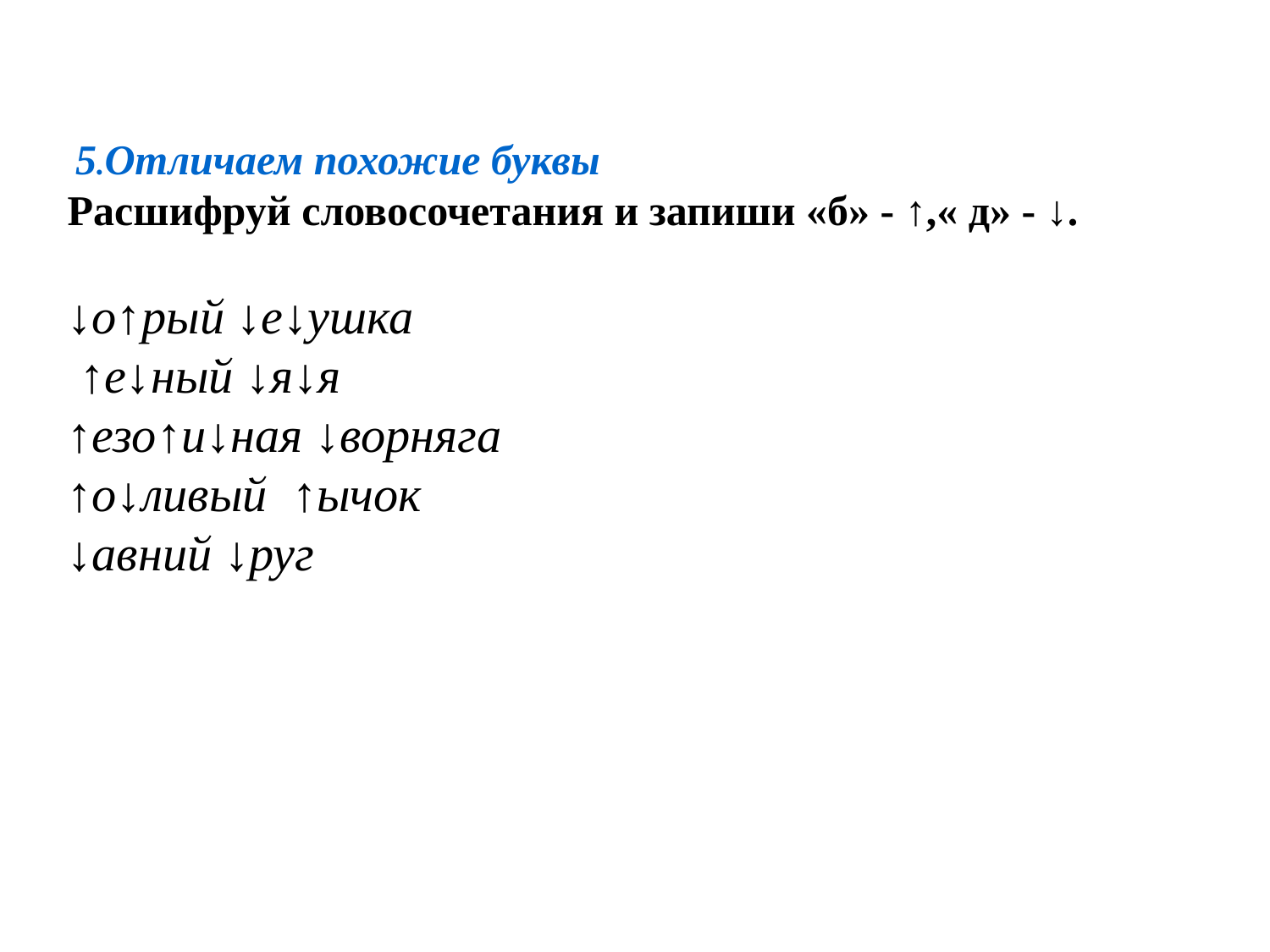

5.Отличаем похожие буквы
Расшифруй словосочетания и запиши «б» - ↑,« д» - ↓.

↓о↑рый ↓е↓ушка
 ↑е↓ный ↓я↓я
↑езо↑и↓ная ↓ворняга
↑о↓ливый  ↑ычок
↓авний ↓руг